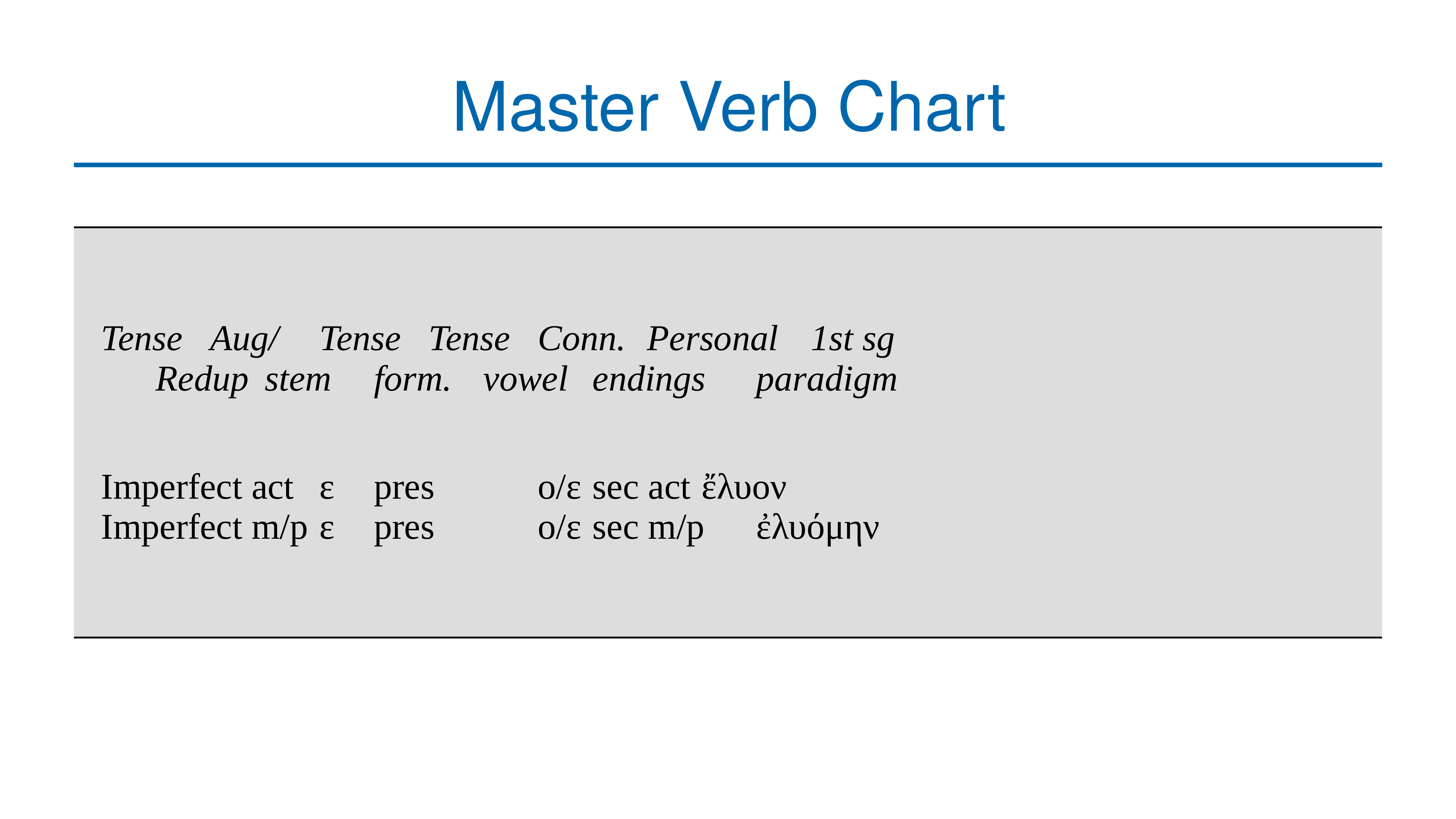

# Master Verb Chart
| Tense Aug/ Tense Tense Conn. Personal 1st sg Redup stem form. vowel endings paradigm Imperfect act ε pres ο/ε sec act ἔλυον Imperfect m/p ε pres ο/ε sec m/p ἐλυόμην |
| --- |